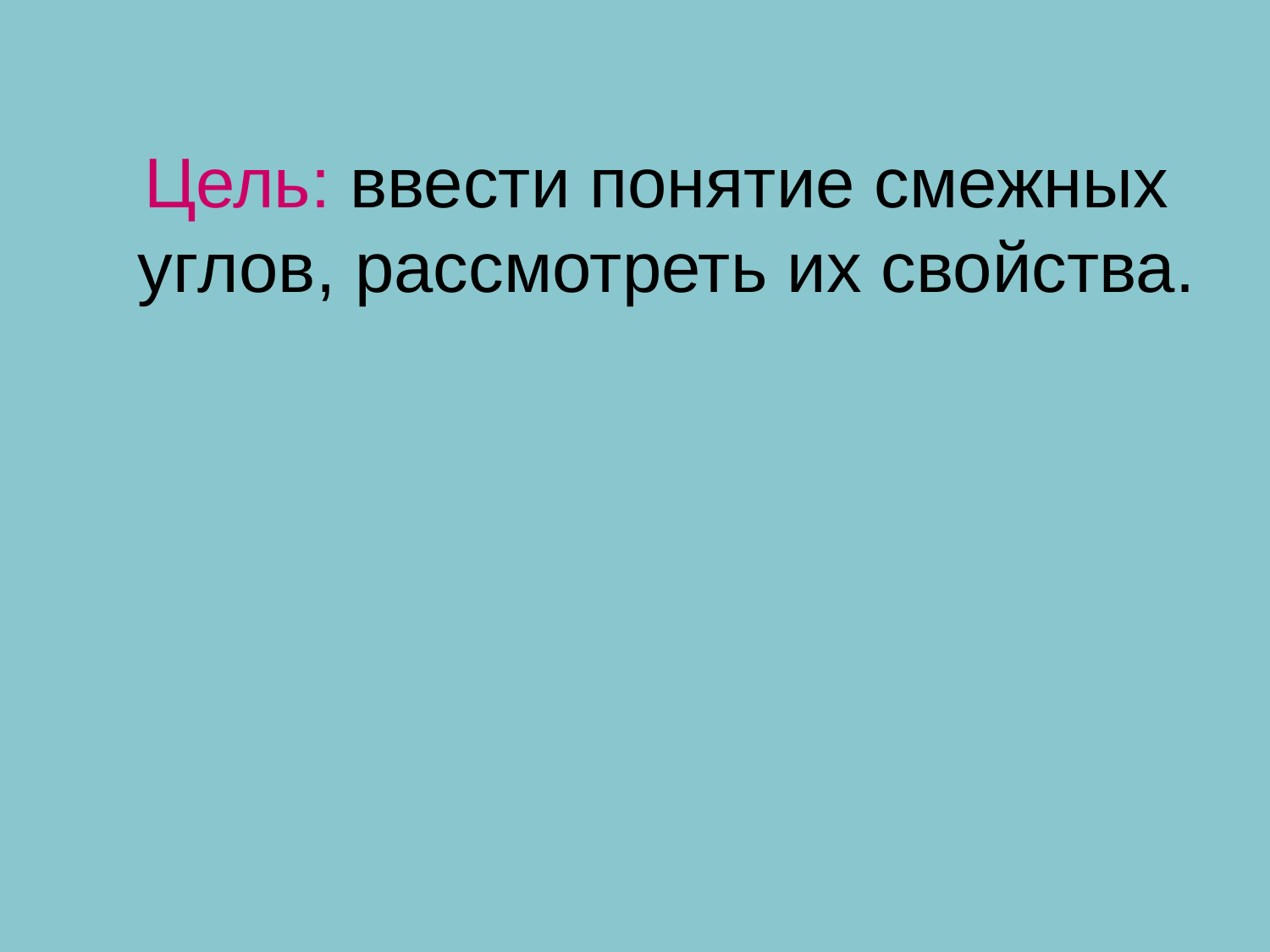

# Цель: ввести понятие смежных  углов, рассмотреть их свойства.